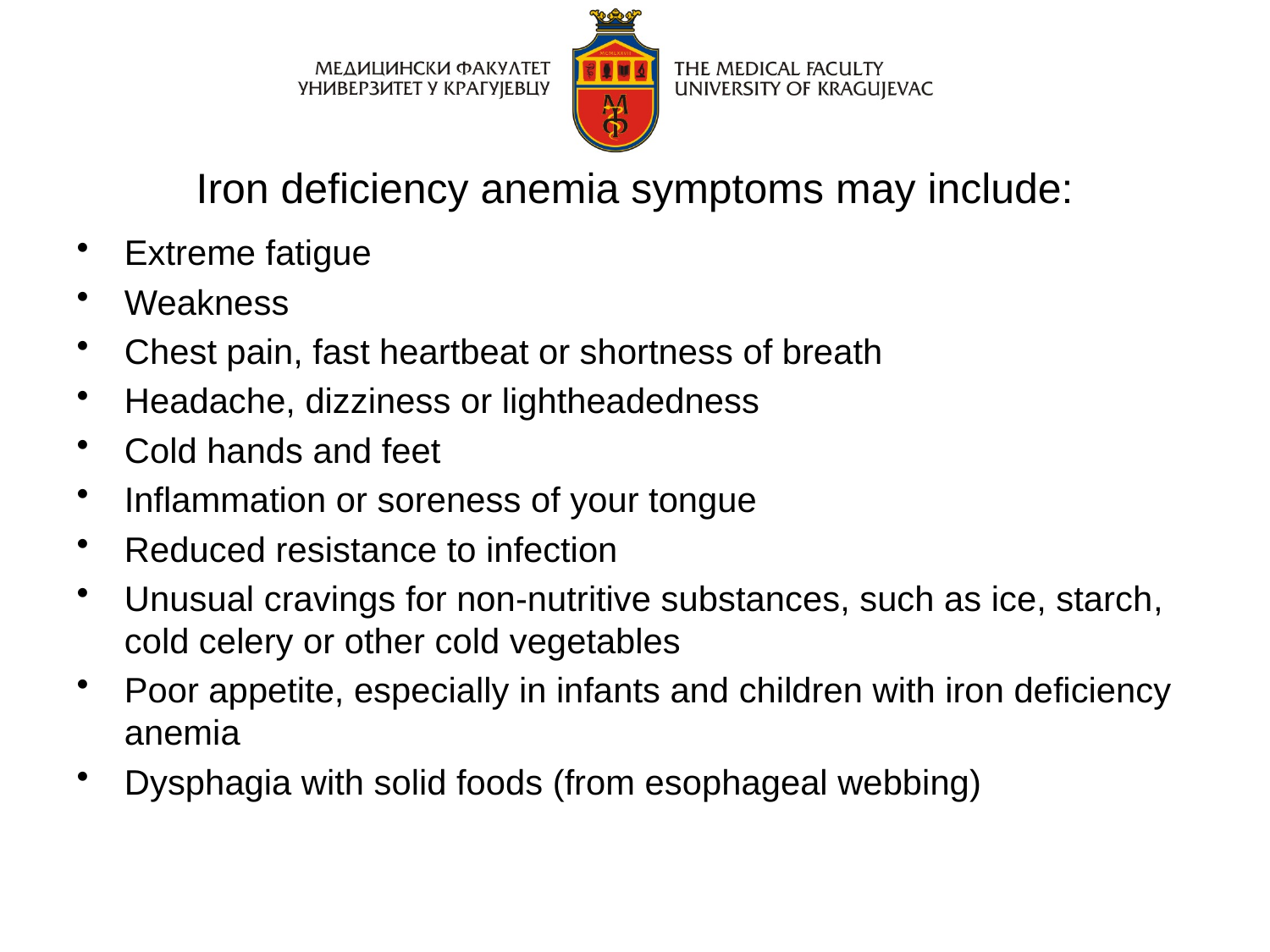

# Iron deficiency anemia symptoms may include:
Extreme fatigue
Weakness
Chest pain, fast heartbeat or shortness of breath
Headache, dizziness or lightheadedness
Cold hands and feet
Inflammation or soreness of your tongue
Reduced resistance to infection
Unusual cravings for non-nutritive substances, such as ice, starch, cold celery or other cold vegetables
Poor appetite, especially in infants and children with iron deficiency anemia
Dysphagia with solid foods (from esophageal webbing)